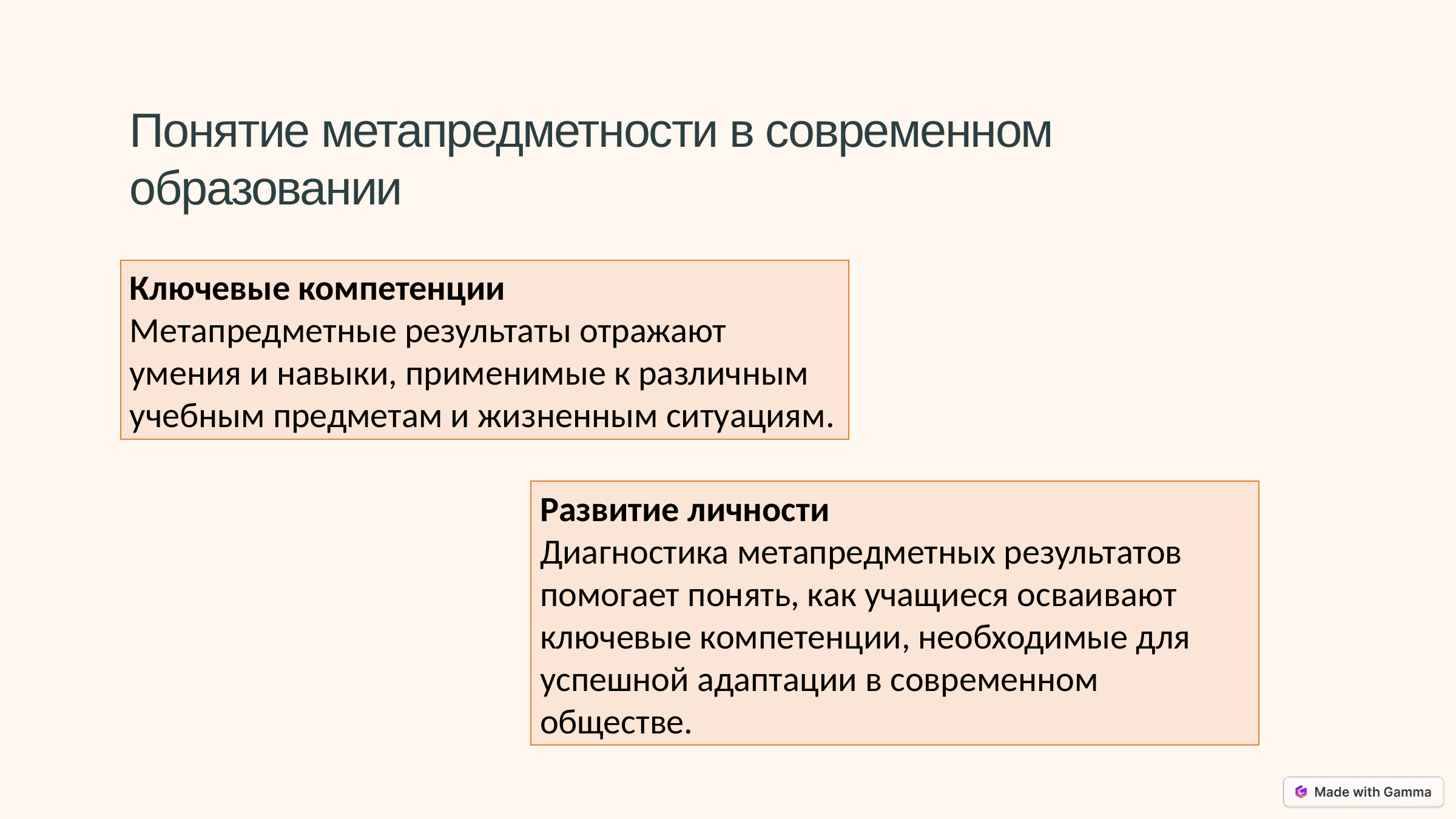

Понятие метапредметности в современном образовании
Ключевые компетенции
Метапредметные результаты отражают умения и навыки, применимые к различным учебным предметам и жизненным ситуациям.
Развитие личности
Диагностика метапредметных результатов помогает понять, как учащиеся осваивают ключевые компетенции, необходимые для успешной адаптации в современном обществе.